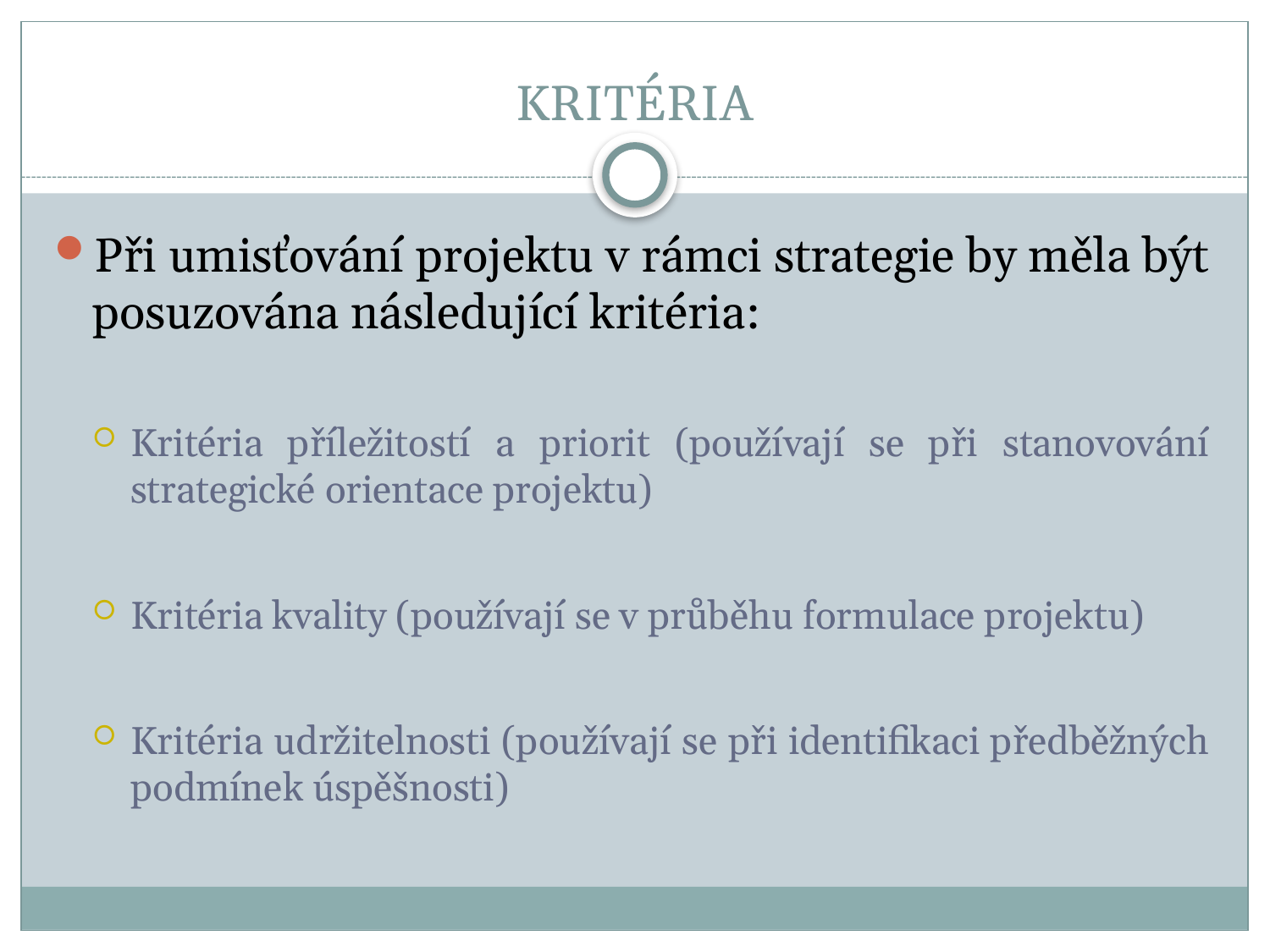

# KRITÉRIA
Při umisťování projektu v rámci strategie by měla být posuzována následující kritéria:

Kritéria příležitostí a priorit (používají se při stanovování strategické orientace projektu)

Kritéria kvality (používají se v průběhu formulace projektu)

Kritéria udržitelnosti (používají se při identifikaci předběžných podmínek úspěšnosti)